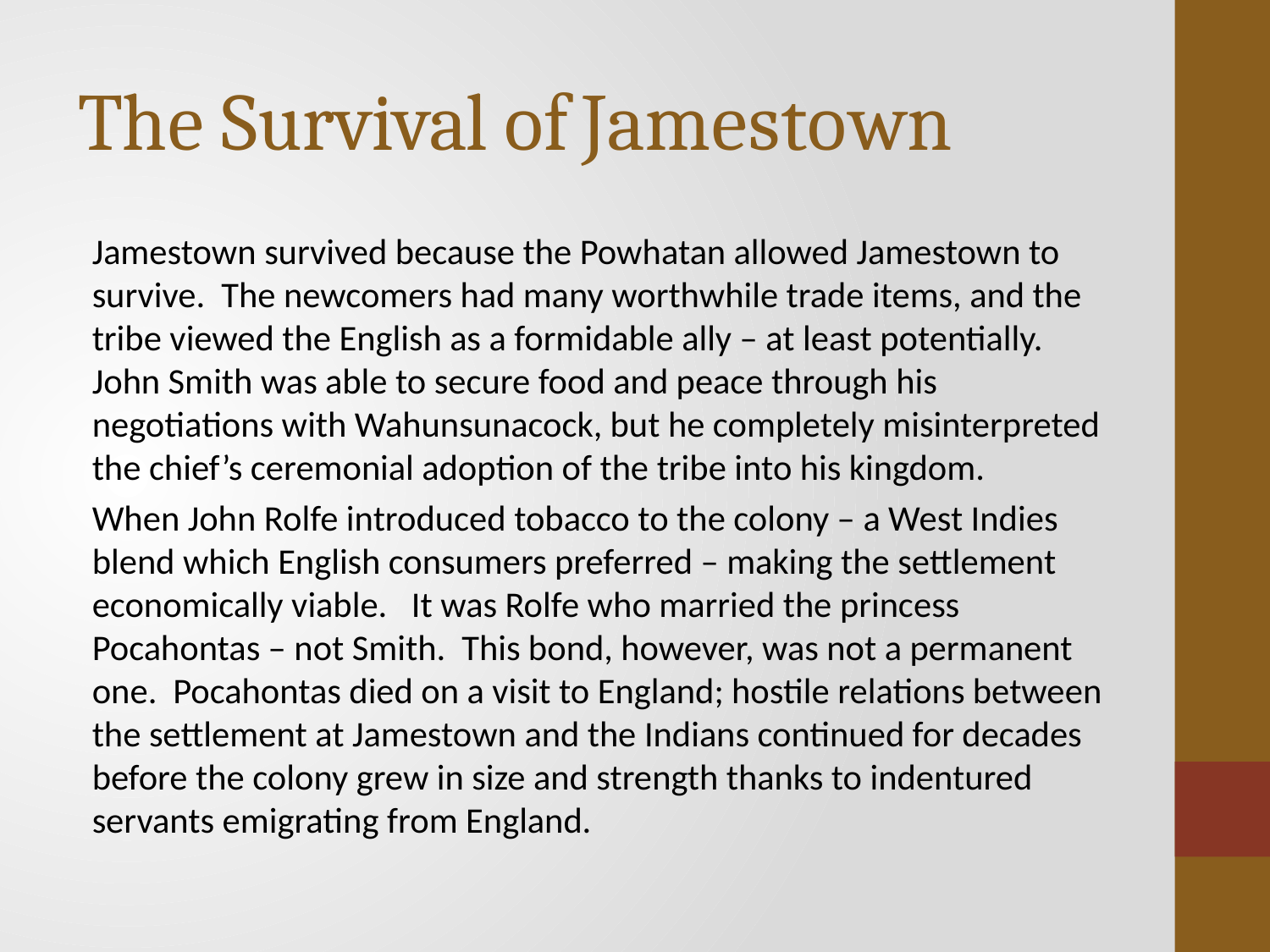

# The Survival of Jamestown
Jamestown survived because the Powhatan allowed Jamestown to survive.  The newcomers had many worthwhile trade items, and the tribe viewed the English as a formidable ally – at least potentially.  John Smith was able to secure food and peace through his negotiations with Wahunsunacock, but he completely misinterpreted the chief’s ceremonial adoption of the tribe into his kingdom.
When John Rolfe introduced tobacco to the colony – a West Indies blend which English consumers preferred – making the settlement economically viable.   It was Rolfe who married the princess Pocahontas – not Smith.  This bond, however, was not a permanent one.  Pocahontas died on a visit to England; hostile relations between the settlement at Jamestown and the Indians continued for decades before the colony grew in size and strength thanks to indentured servants emigrating from England.